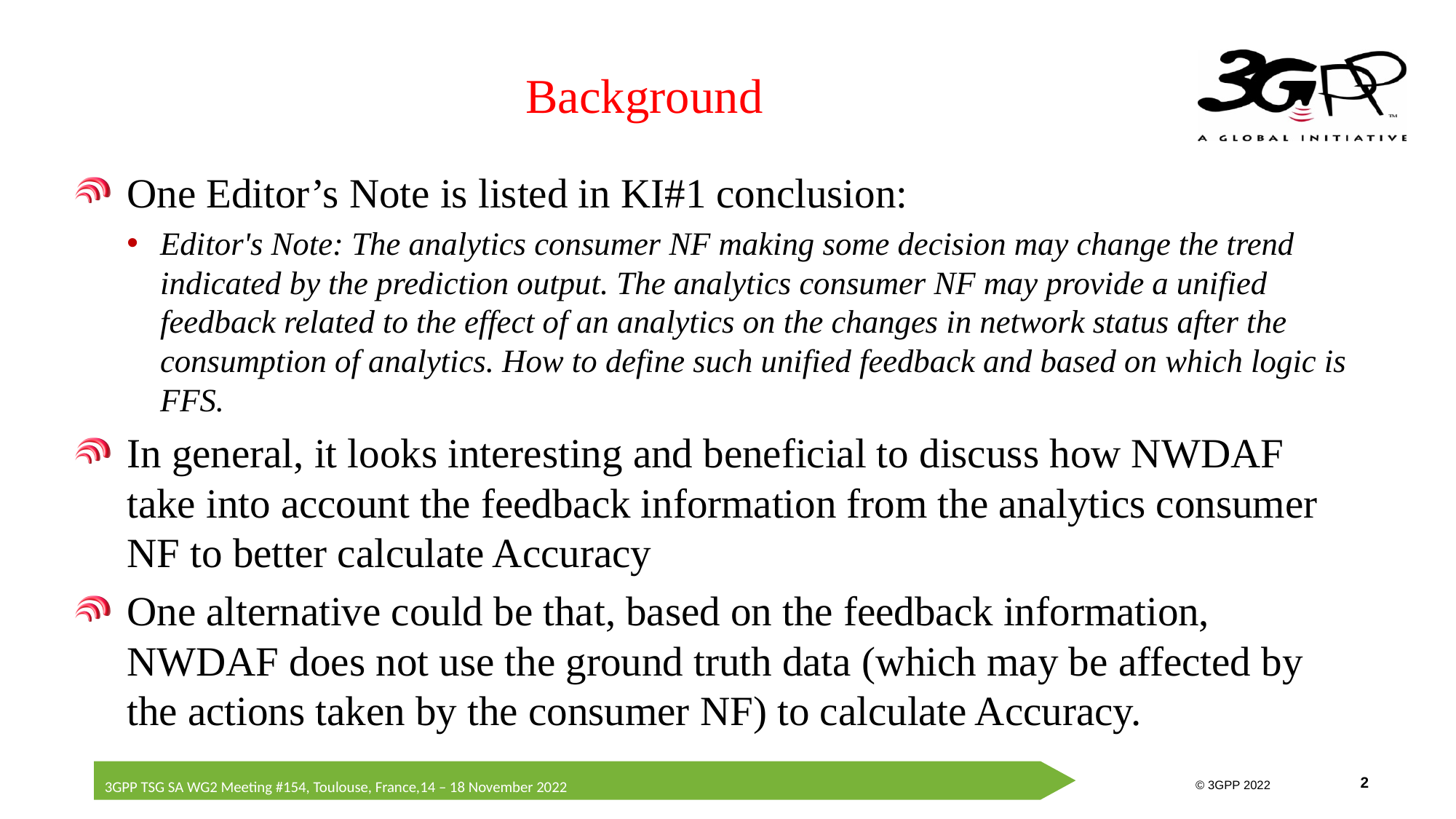

# Background
One Editor’s Note is listed in KI#1 conclusion:
Editor's Note: The analytics consumer NF making some decision may change the trend indicated by the prediction output. The analytics consumer NF may provide a unified feedback related to the effect of an analytics on the changes in network status after the consumption of analytics. How to define such unified feedback and based on which logic is FFS.
In general, it looks interesting and beneficial to discuss how NWDAF take into account the feedback information from the analytics consumer NF to better calculate Accuracy
One alternative could be that, based on the feedback information,  NWDAF does not use the ground truth data (which may be affected by the actions taken by the consumer NF) to calculate Accuracy.